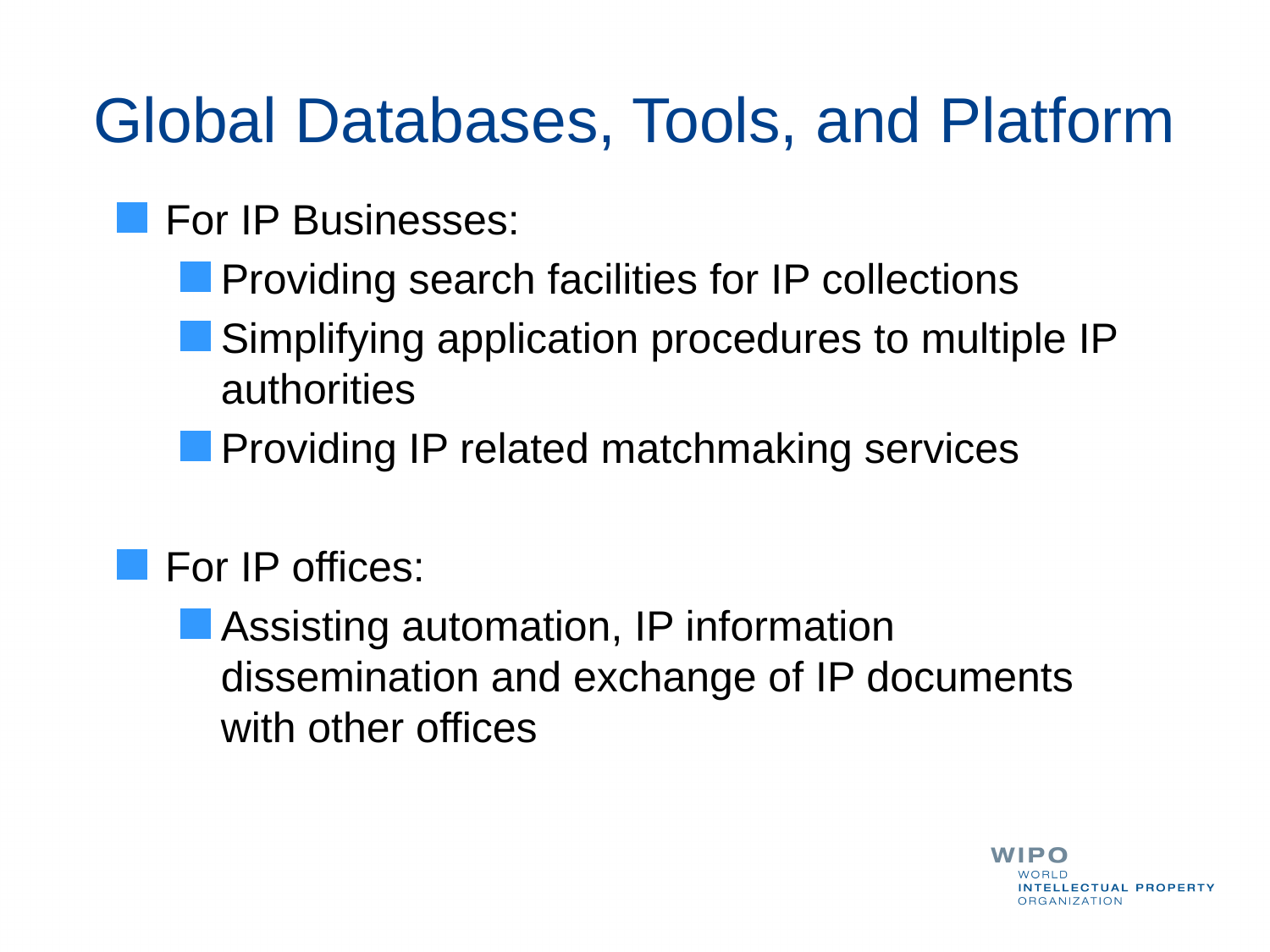

# Global Databases, Tools, and Platform
For IP Businesses:
Providing search facilities for IP collections
Simplifying application procedures to multiple IP authorities
Providing IP related matchmaking services

For IP offices:
Assisting automation, IP information dissemination and exchange of IP documents with other offices